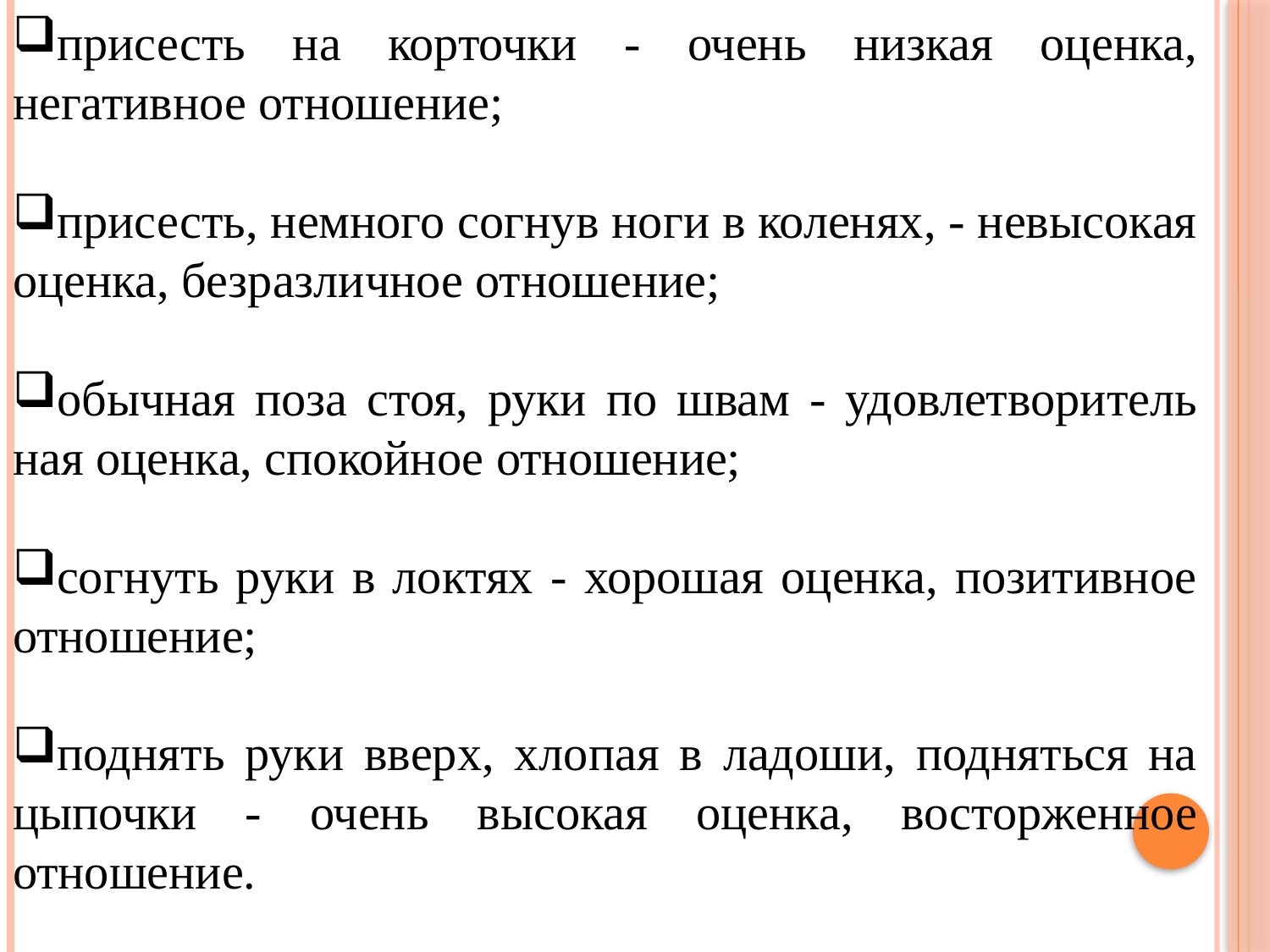

присесть на корточки - очень низкая оценка, негативное отношение;

присесть, немного согнув ноги в коленях, - невысокая оценка, безразличное отношение;

обычная поза стоя, руки по швам - удовлетворитель­ная оценка, спокойное отношение;

согнуть руки в локтях - хорошая оценка, позитивное отношение;

поднять руки вверх, хлопая в ладоши, подняться на цыпочки - очень высокая оценка, восторженное отношение.